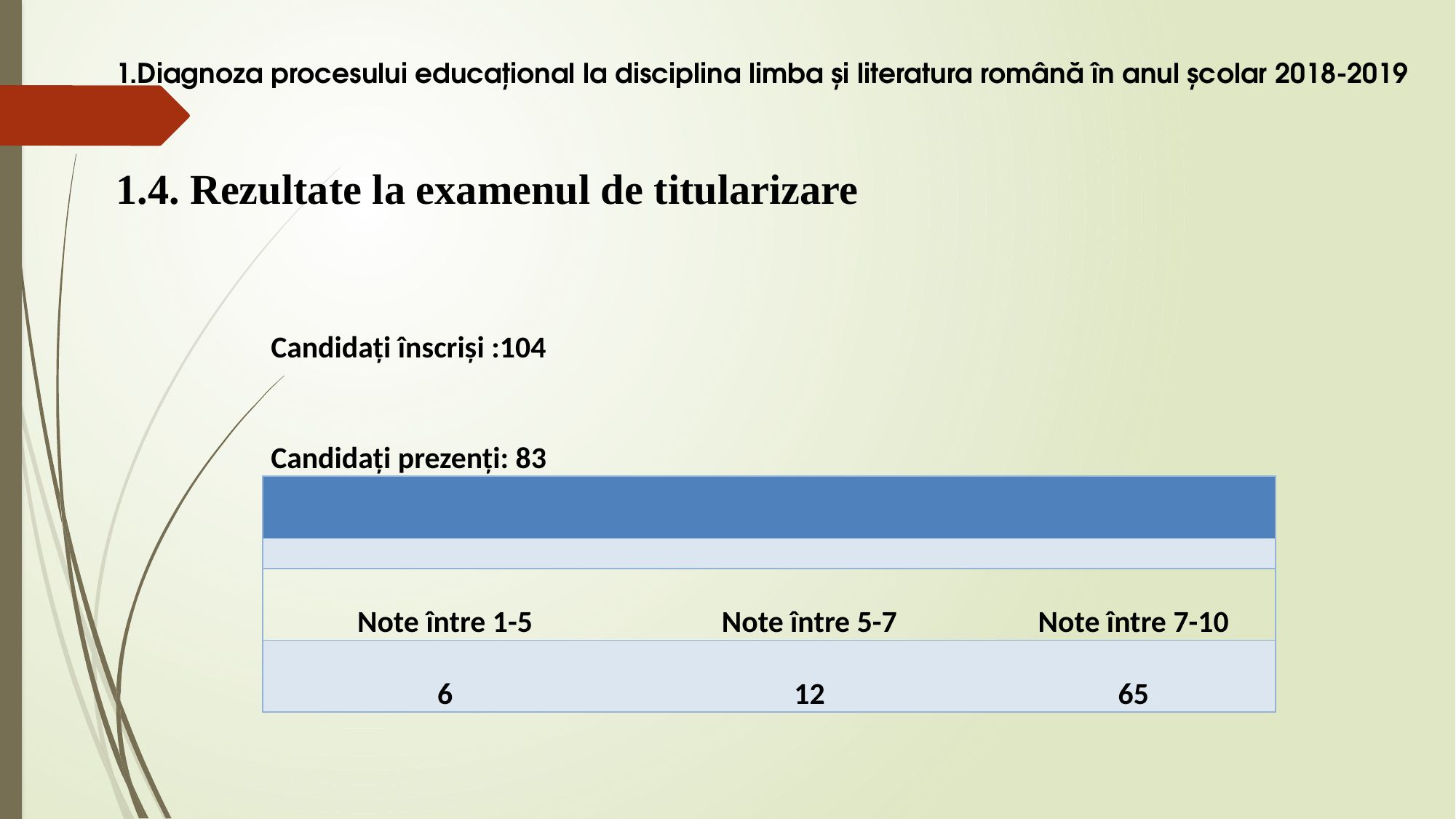

# 1.Diagnoza procesului educațional la disciplina limba și literatura română în anul școlar 2018-2019 1.4. Rezultate la examenul de titularizare

| Candidați înscriși :104 |  |  |
| --- | --- | --- |
| Candidați prezenți: 83 |  |  |
|  |  |  |
|  |  |  |
| Note între 1-5 | Note între 5-7 | Note între 7-10 |
| 6 | 12 | 65 |